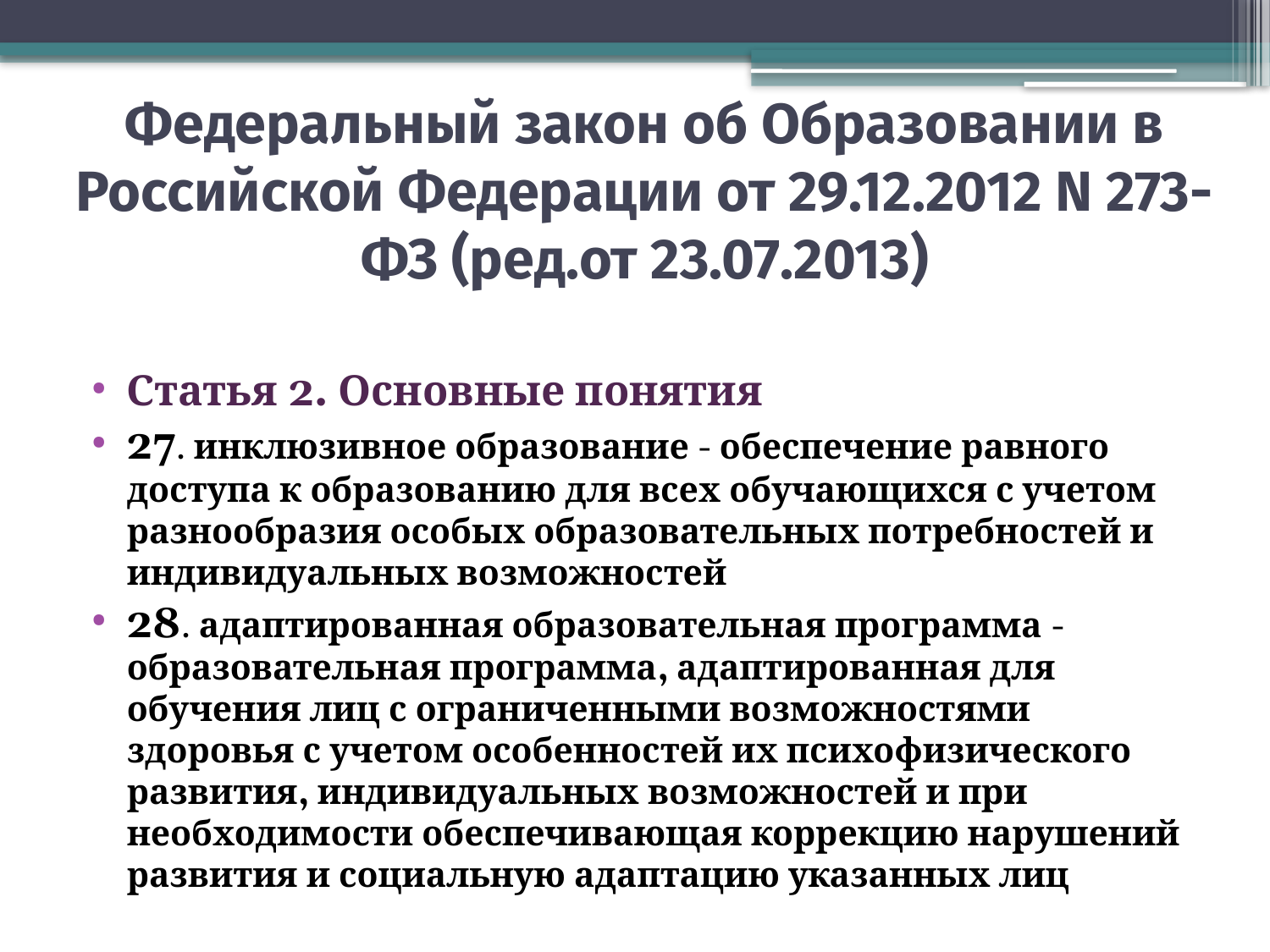

# Федеральный закон об Образовании в Российской Федерации от 29.12.2012 N 273- ФЗ (ред.от 23.07.2013)

Статья 2. Основные понятия
27. инклюзивное образование - обеспечение равного доступа к образованию для всех обучающихся с учетом разнообразия особых образовательных потребностей и индивидуальных возможностей
28. адаптированная образовательная программа - образовательная программа, адаптированная для обучения лиц с ограниченными возможностями здоровья с учетом особенностей их психофизического развития, индивидуальных возможностей и при необходимости обеспечивающая коррекцию нарушений развития и социальную адаптацию указанных лиц